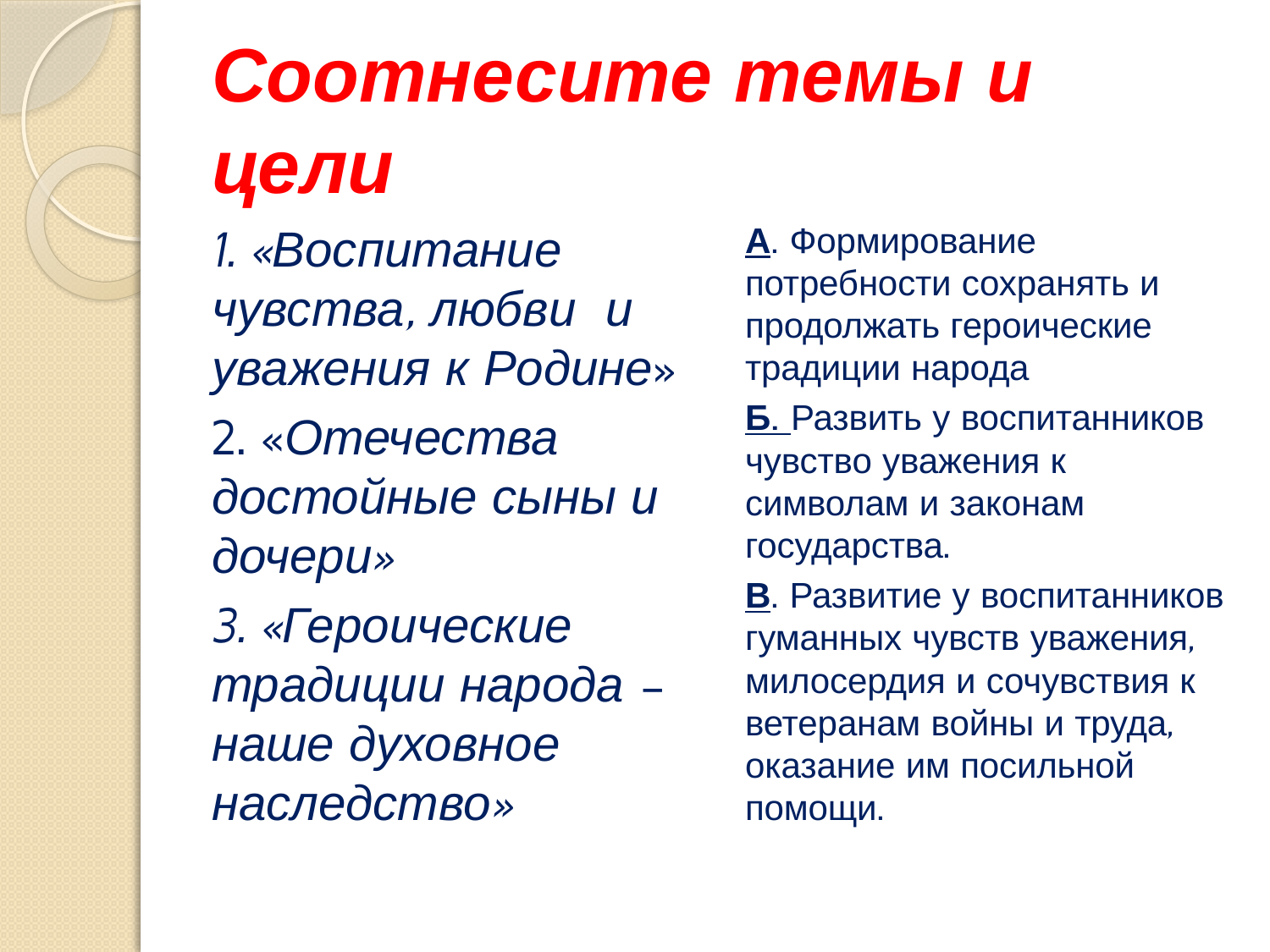

# Соотнесите темы и цели
1. «Воспитание чувства, любви  и уважения к Родине»
2. «Отечества достойные сыны и дочери»
3. «Героические традиции народа – наше духовное наследство»

А. Формирование потребности сохранять и продолжать героические традиции народа
Б. Развить у воспитанников чувство уважения к символам и законам государства.
В. Развитие у воспитанников гуманных чувств уважения, милосердия и сочувствия к ветеранам войны и труда, оказание им посильной помощи.